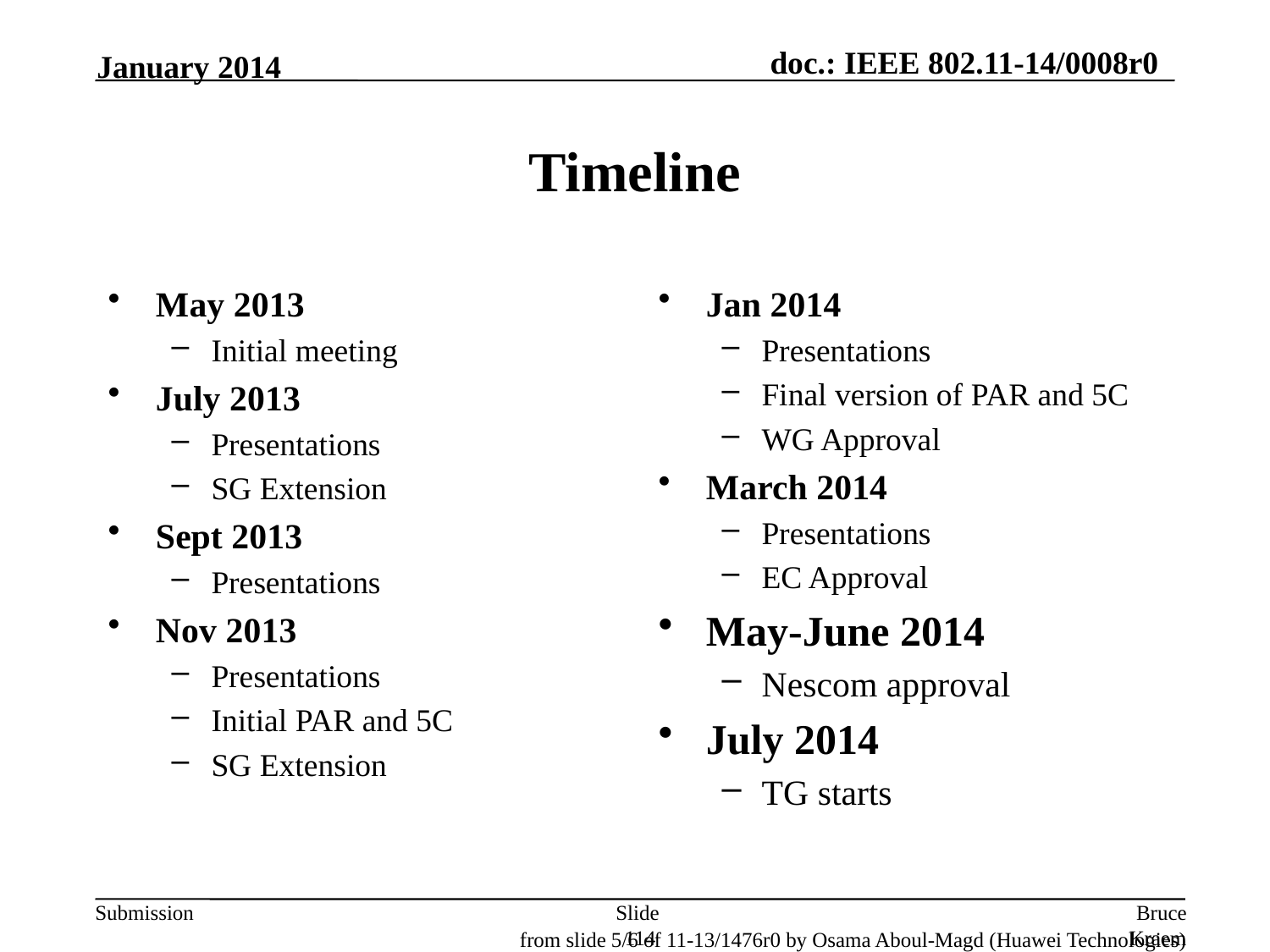

January 2014
# Timeline
May 2013
Initial meeting
July 2013
Presentations
SG Extension
Sept 2013
Presentations
Nov 2013
Presentations
Initial PAR and 5C
SG Extension
Jan 2014
Presentations
Final version of PAR and 5C
WG Approval
March 2014
Presentations
EC Approval
May-June 2014
Nescom approval
July 2014
TG starts
Slide 114
Bruce Kraemer, Marvell
from slide 5/6 of 11-13/1476r0 by Osama Aboul-Magd (Huawei Technologies)